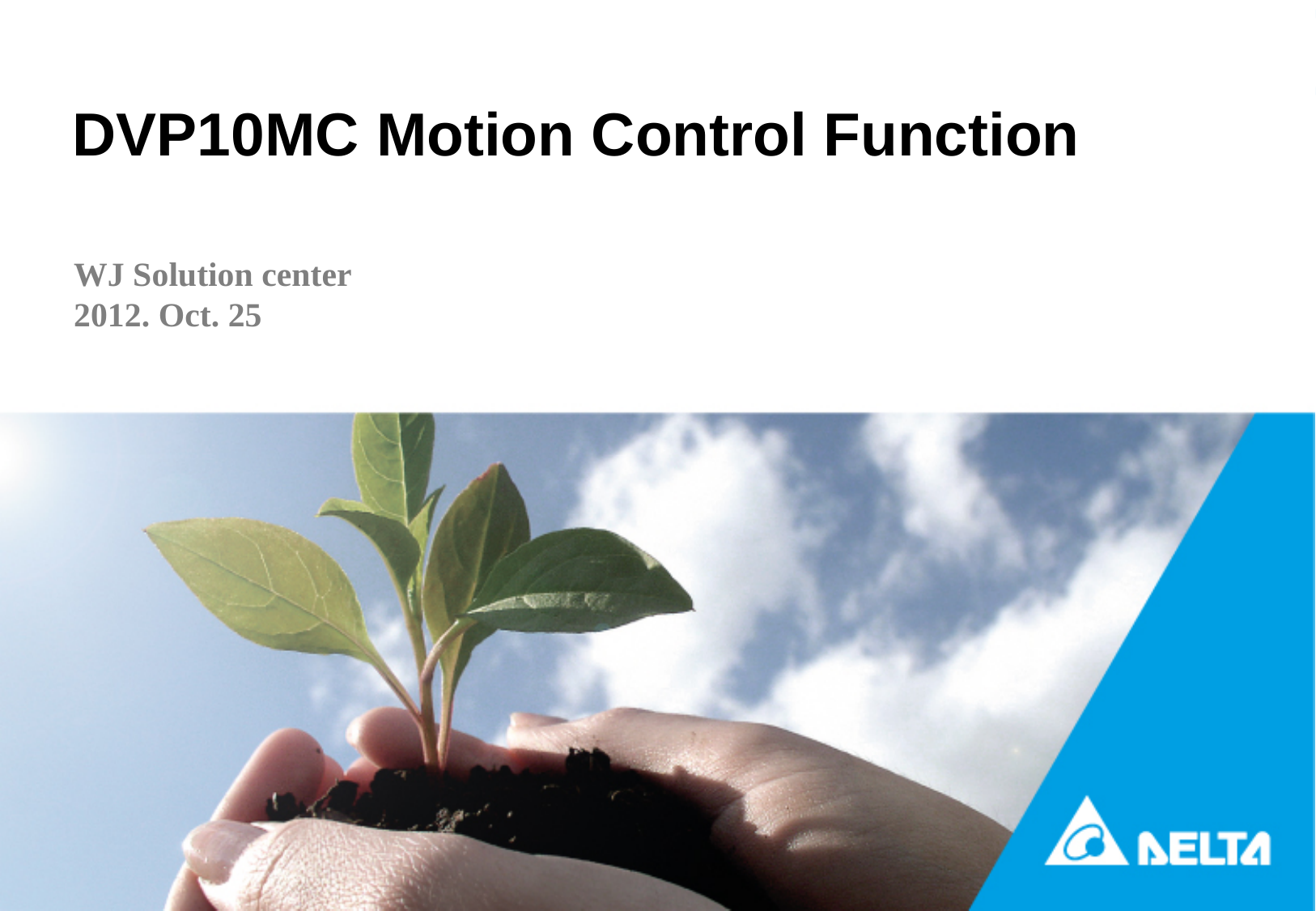

DVP10MC Motion Control Function
WJ Solution center
2012. Oct. 25